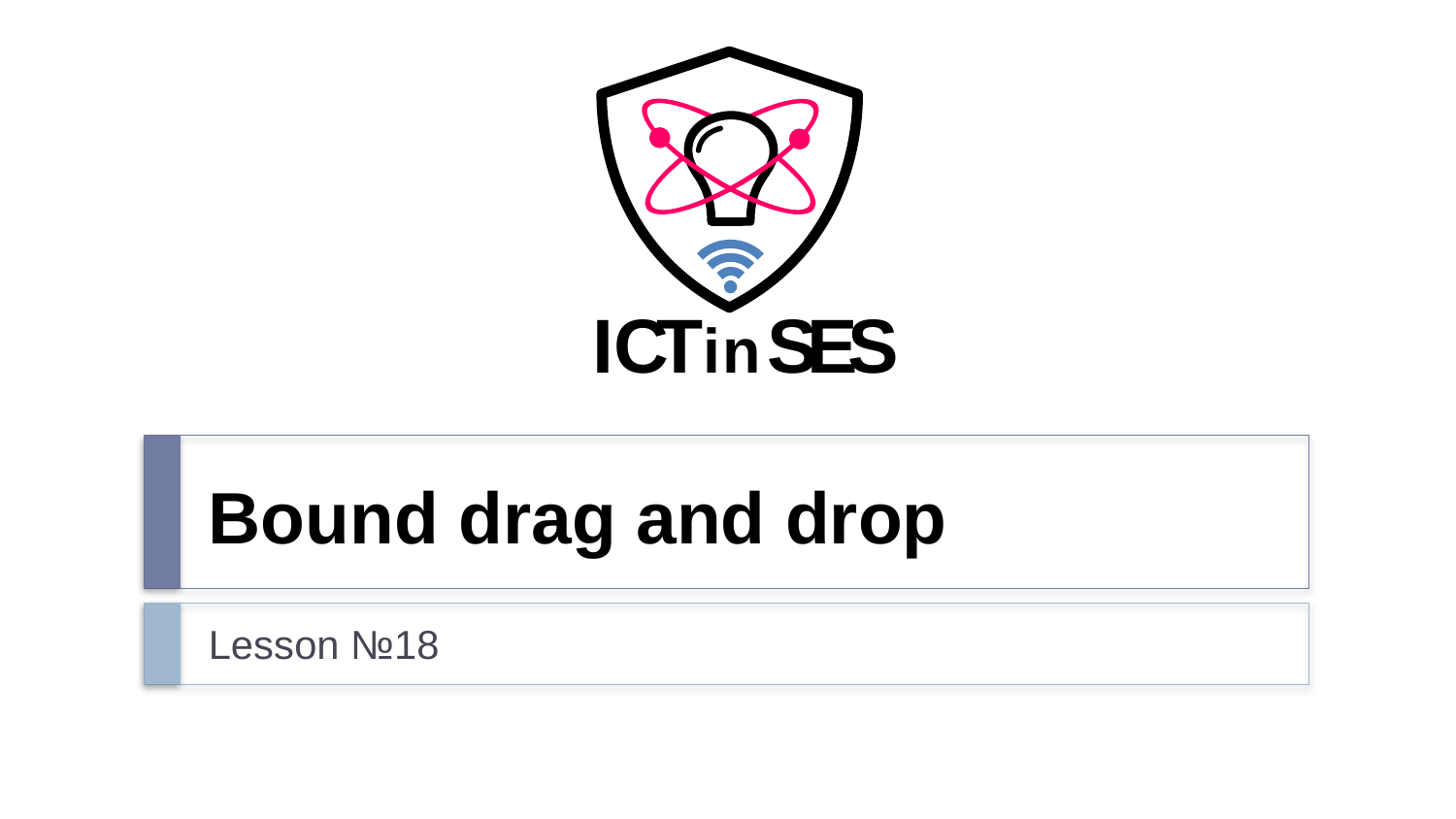

# Bound drag and drop
Lesson №18